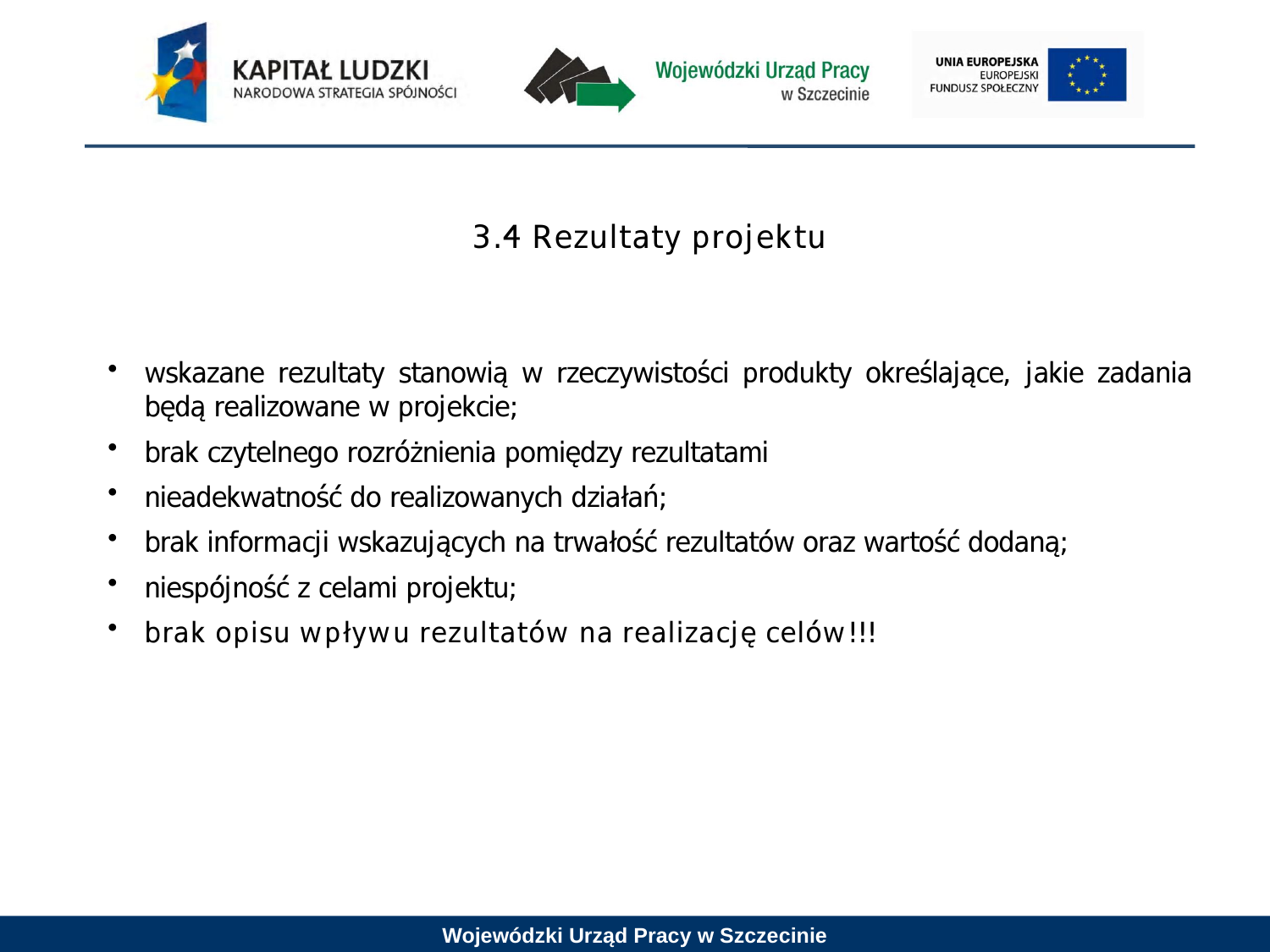

3.4 Rezultaty projektu

wskazane rezultaty stanowią w rzeczywistości produkty określające, jakie zadania będą realizowane w projekcie;
brak czytelnego rozróżnienia pomiędzy rezultatami
nieadekwatność do realizowanych działań;
brak informacji wskazujących na trwałość rezultatów oraz wartość dodaną;
niespójność z celami projektu;
brak opisu wpływu rezultatów na realizację celów!!!